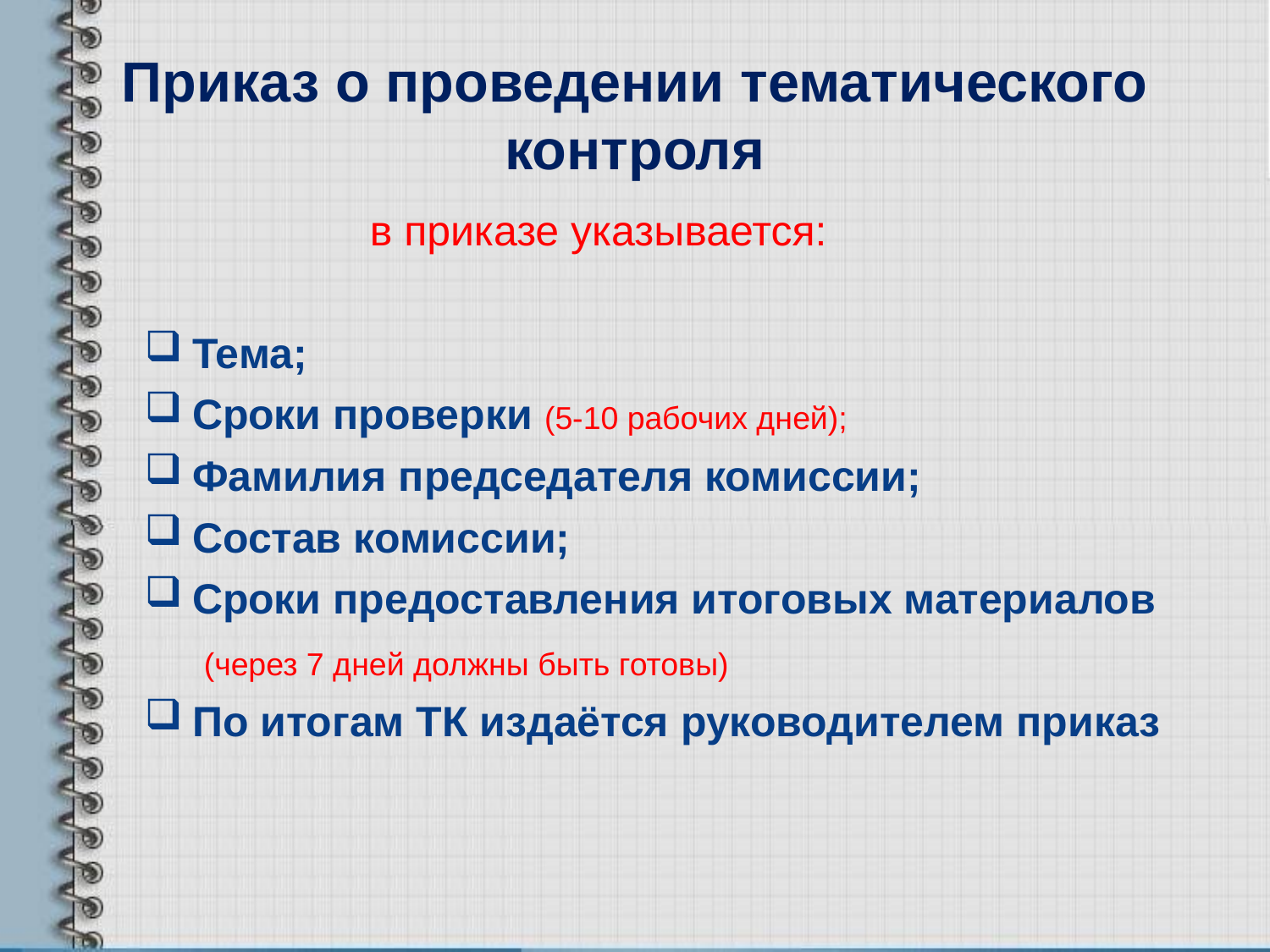

# Приказ о проведении тематического контроля
                   в приказе указывается:

Тема;
Сроки проверки (5-10 рабочих дней);
Фамилия председателя комиссии;
Состав комиссии;
Сроки предоставления итоговых материалов
     (через 7 дней должны быть готовы)
По итогам ТК издаётся руководителем приказ